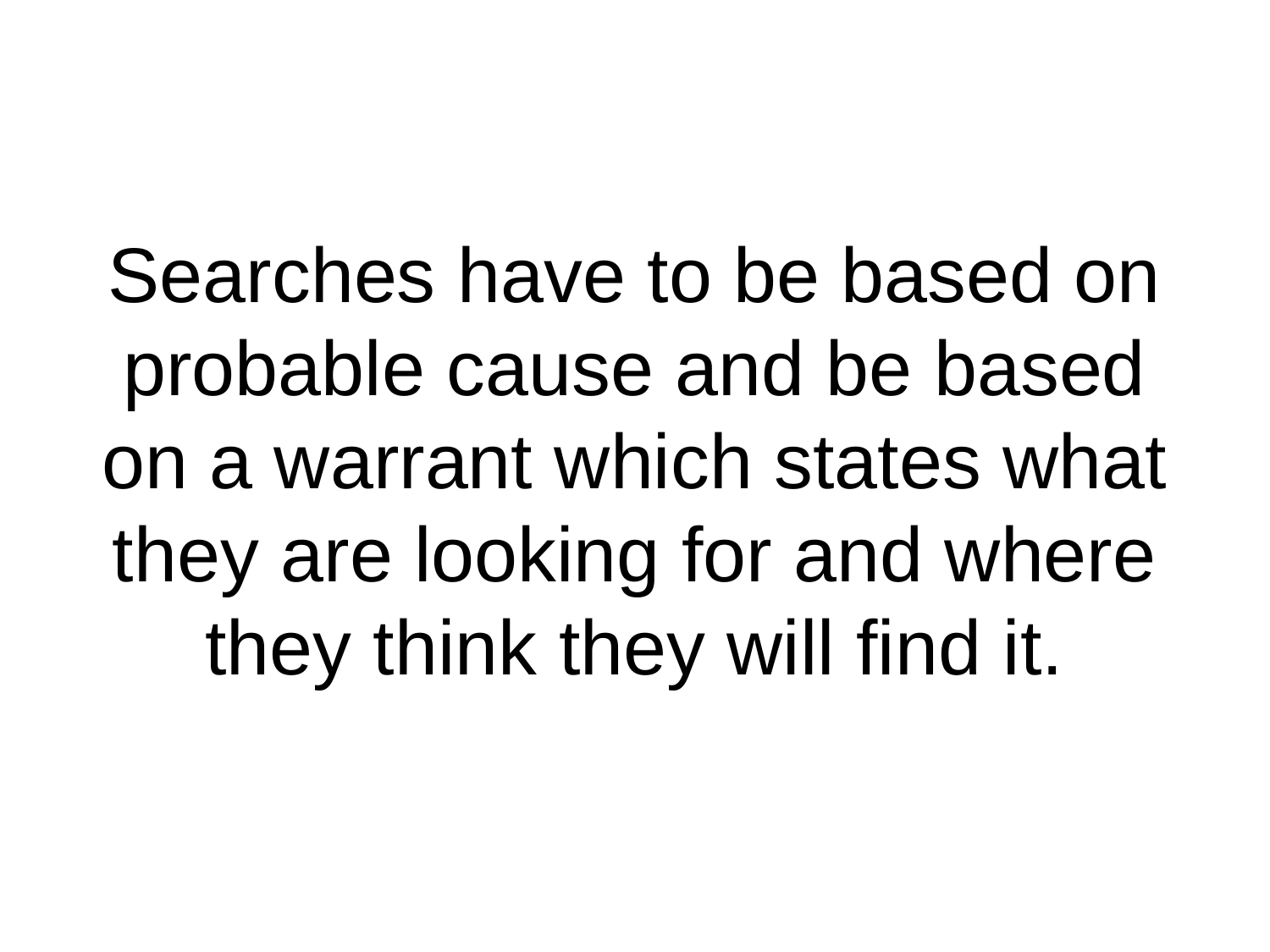

# Searches have to be based on probable cause and be based on a warrant which states what they are looking for and where they think they will find it.